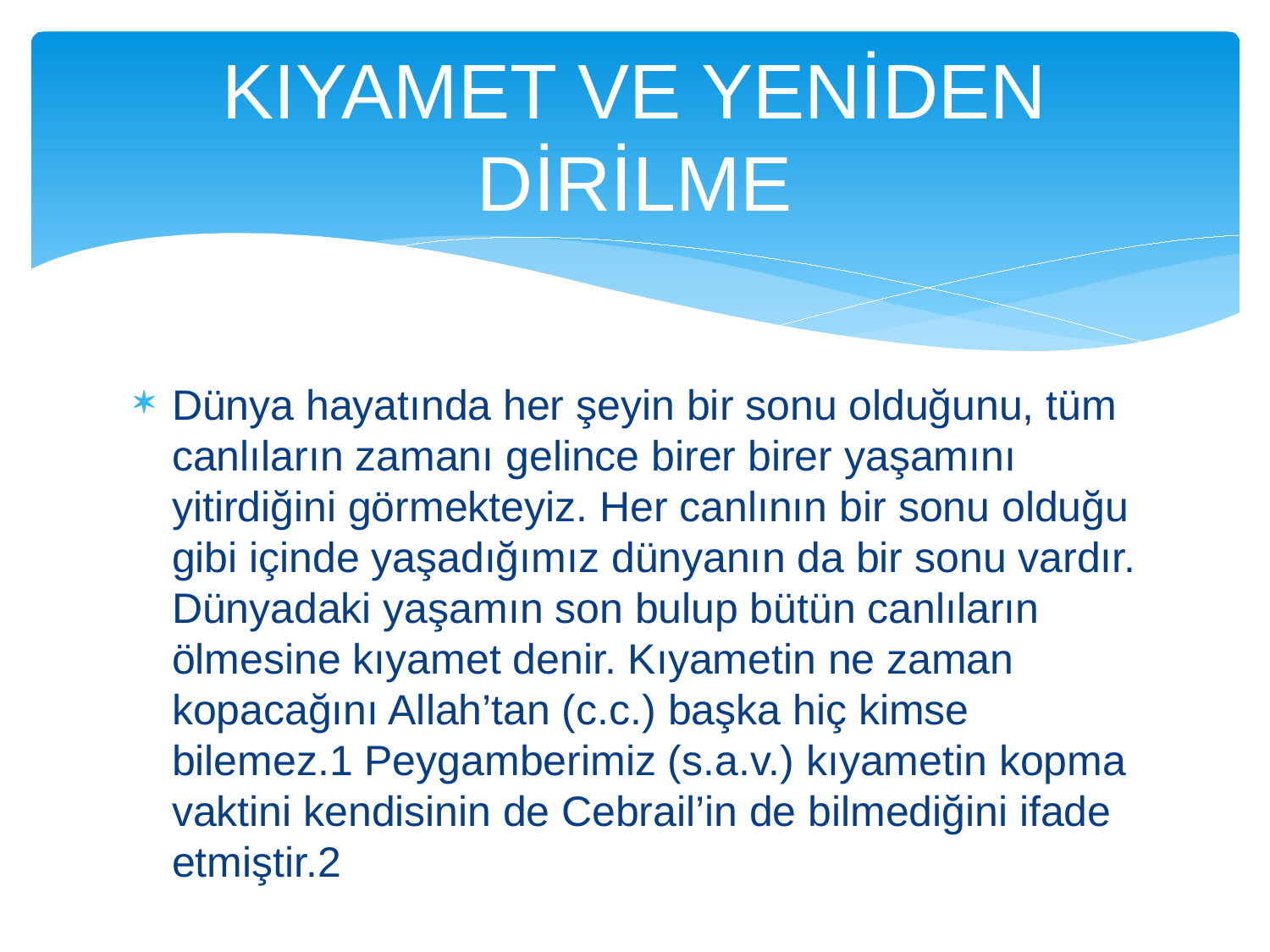

# KIYAMET VE YENİDEN DİRİLME
Dünya hayatında her şeyin bir sonu olduğunu, tüm canlıların zamanı gelince birer birer yaşamını yitirdiğini görmekteyiz. Her canlının bir sonu olduğu gibi içinde yaşadığımız dünyanın da bir sonu vardır. Dünyadaki yaşamın son bulup bütün canlıların ölmesine kıyamet denir. Kıyametin ne zaman kopacağını Allah’tan (c.c.) başka hiç kimse bilemez.1 Peygamberimiz (s.a.v.) kıyametin kopma vaktini kendisinin de Cebrail’in de bilmediğini ifade etmiştir.2